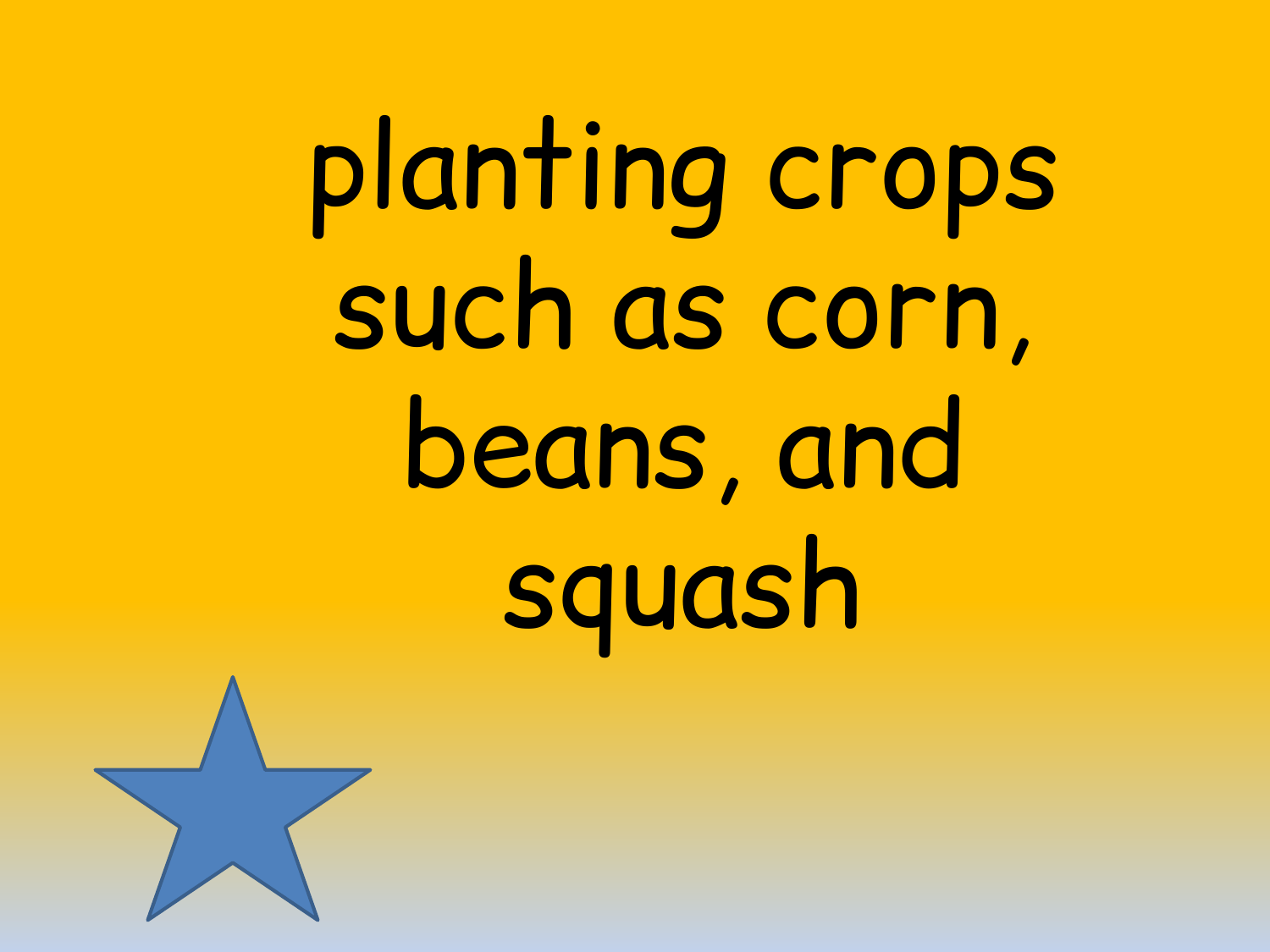

planting crops such as corn, beans, and squash